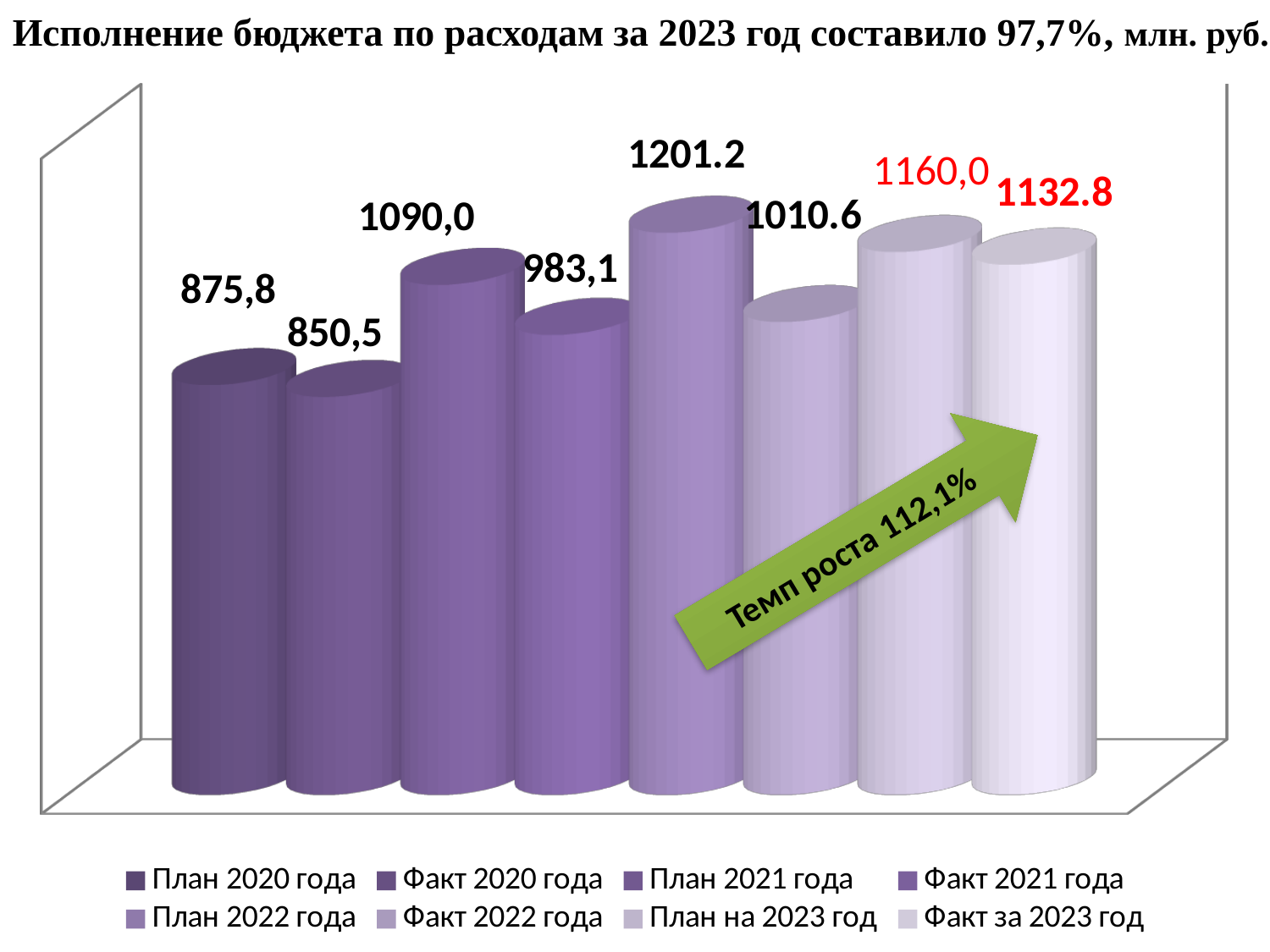

Исполнение бюджета по расходам за 2023 год составило 97,7%, млн. руб.

[unsupported chart]

Темп роста 112,1%